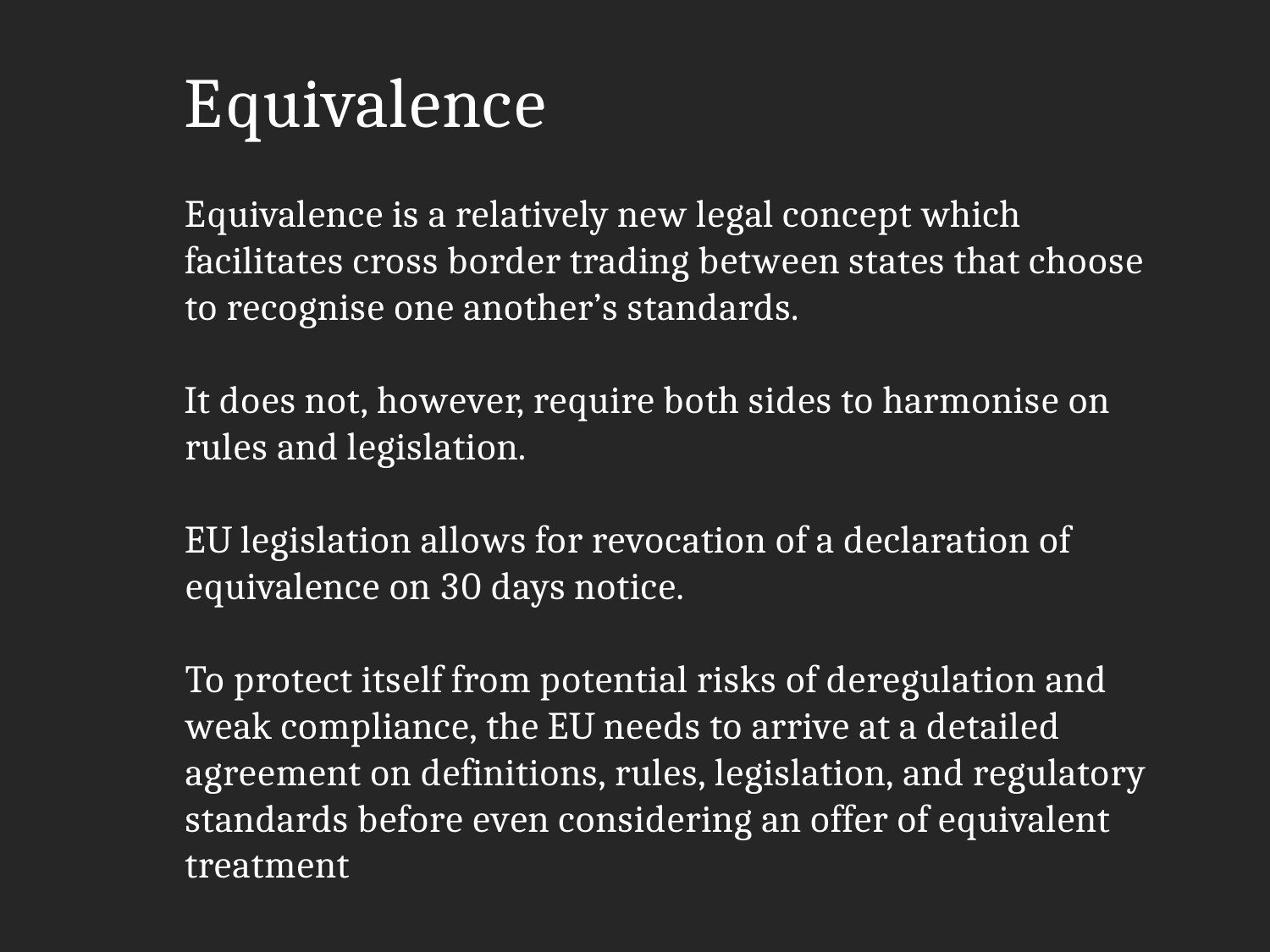

Equivalence

Equivalence is a relatively new legal concept which  facilitates cross border trading between states that choose to recognise one another’s standards.

It does not, however, require both sides to harmonise on rules and legislation.

EU legislation allows for revocation of a declaration of equivalence on 30 days notice.

To protect itself from potential risks of deregulation and weak compliance, the EU needs to arrive at a detailed agreement on definitions, rules, legislation, and regulatory standards before even considering an offer of equivalent treatment